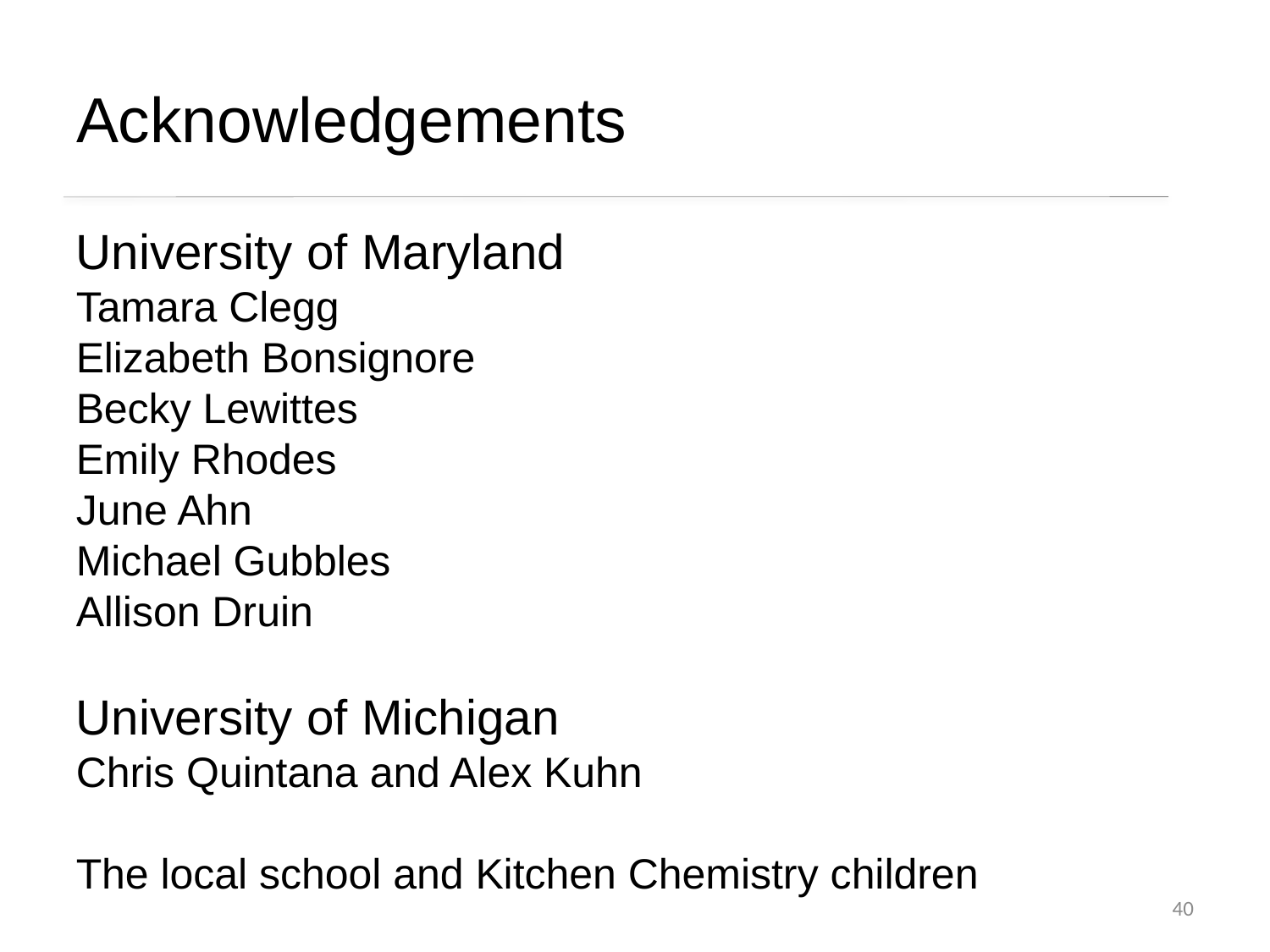

# Acknowledgements
University of Maryland
Tamara Clegg
Elizabeth Bonsignore
Becky Lewittes
Emily Rhodes
June Ahn
Michael Gubbles
Allison Druin

University of Michigan
Chris Quintana and Alex Kuhn

The local school and Kitchen Chemistry children
40